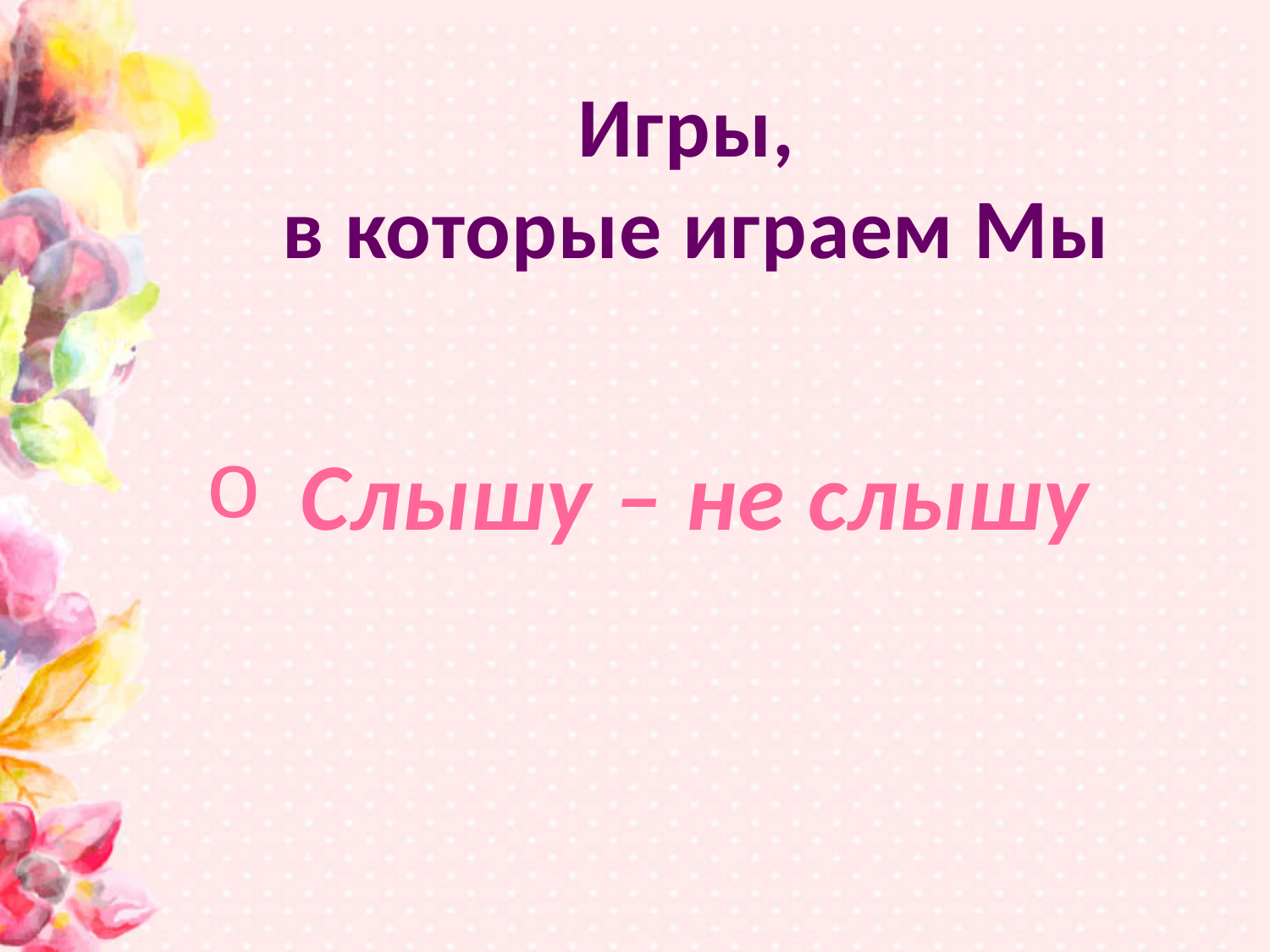

Игры,
в которые играем Мы
Слышу – не слышу